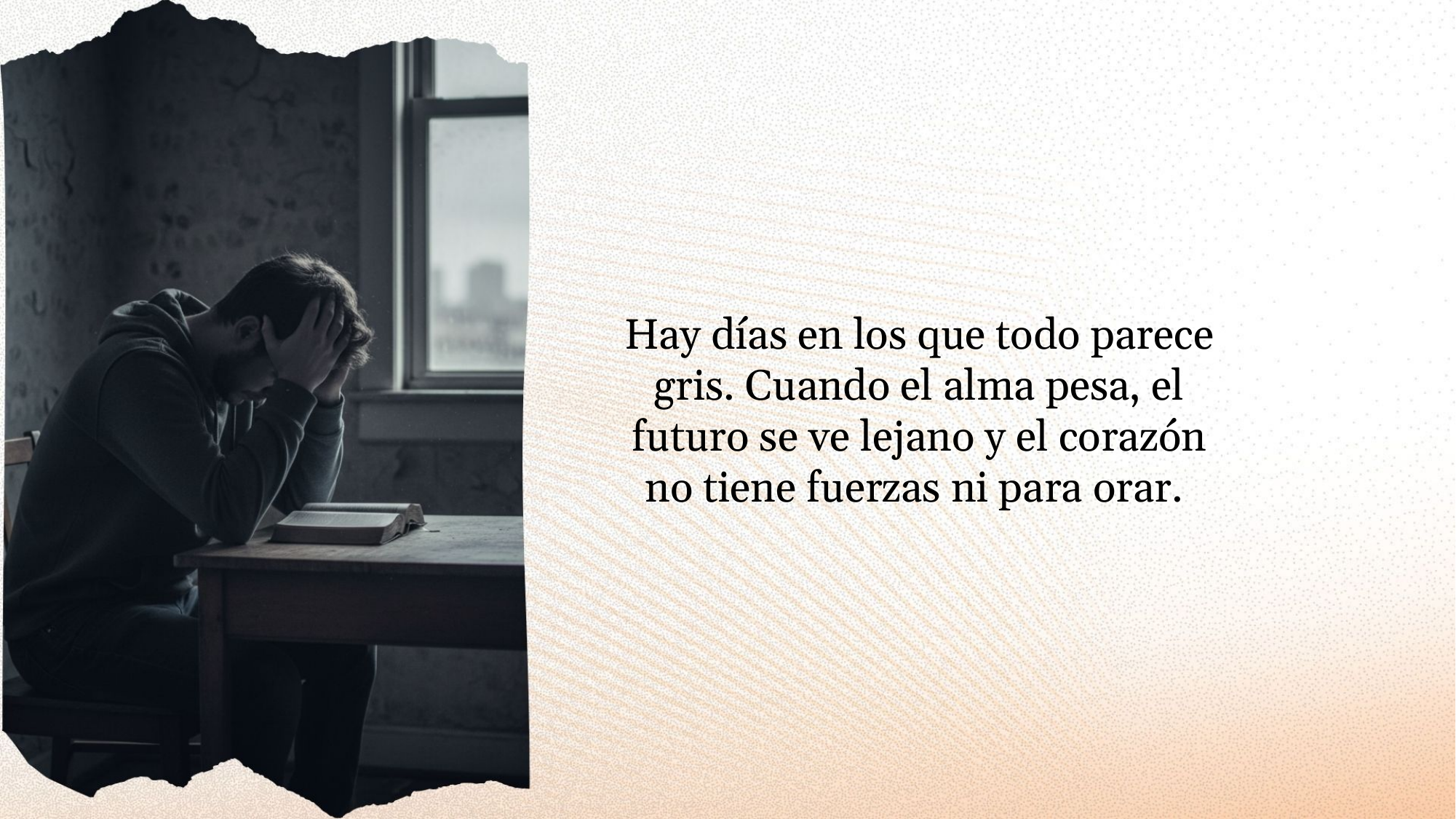

Hay días en los que todo parece gris. Cuando el alma pesa, el futuro se ve lejano y el corazón no tiene fuerzas ni para orar.